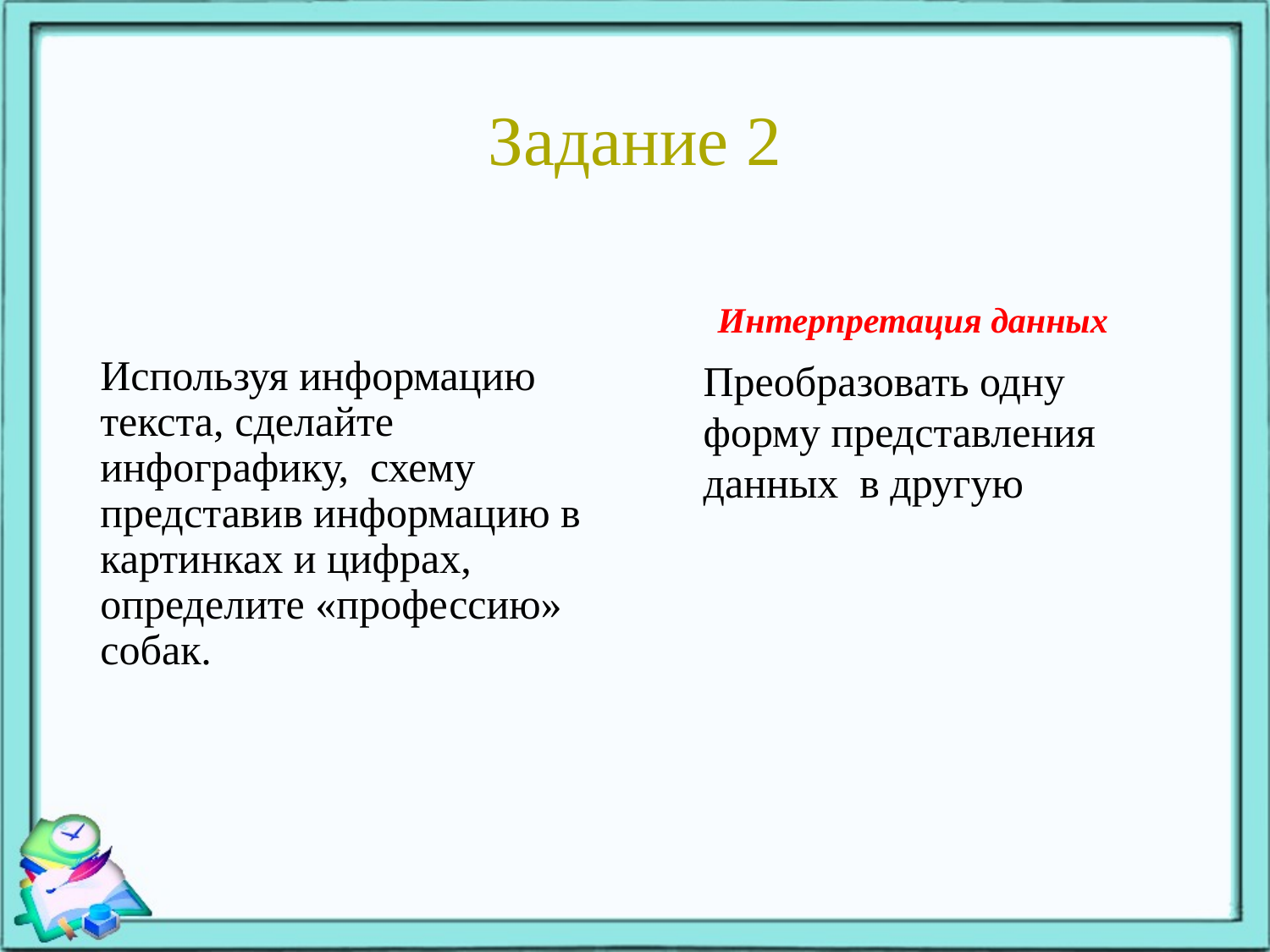

# Задание 2

Интерпретация данных

Используя информацию текста, сделайте инфографику,  схему представив информацию в картинках и цифрах,  определите «профессию» собак.
	Преобразовать одну
	форму представления  данных  в другую